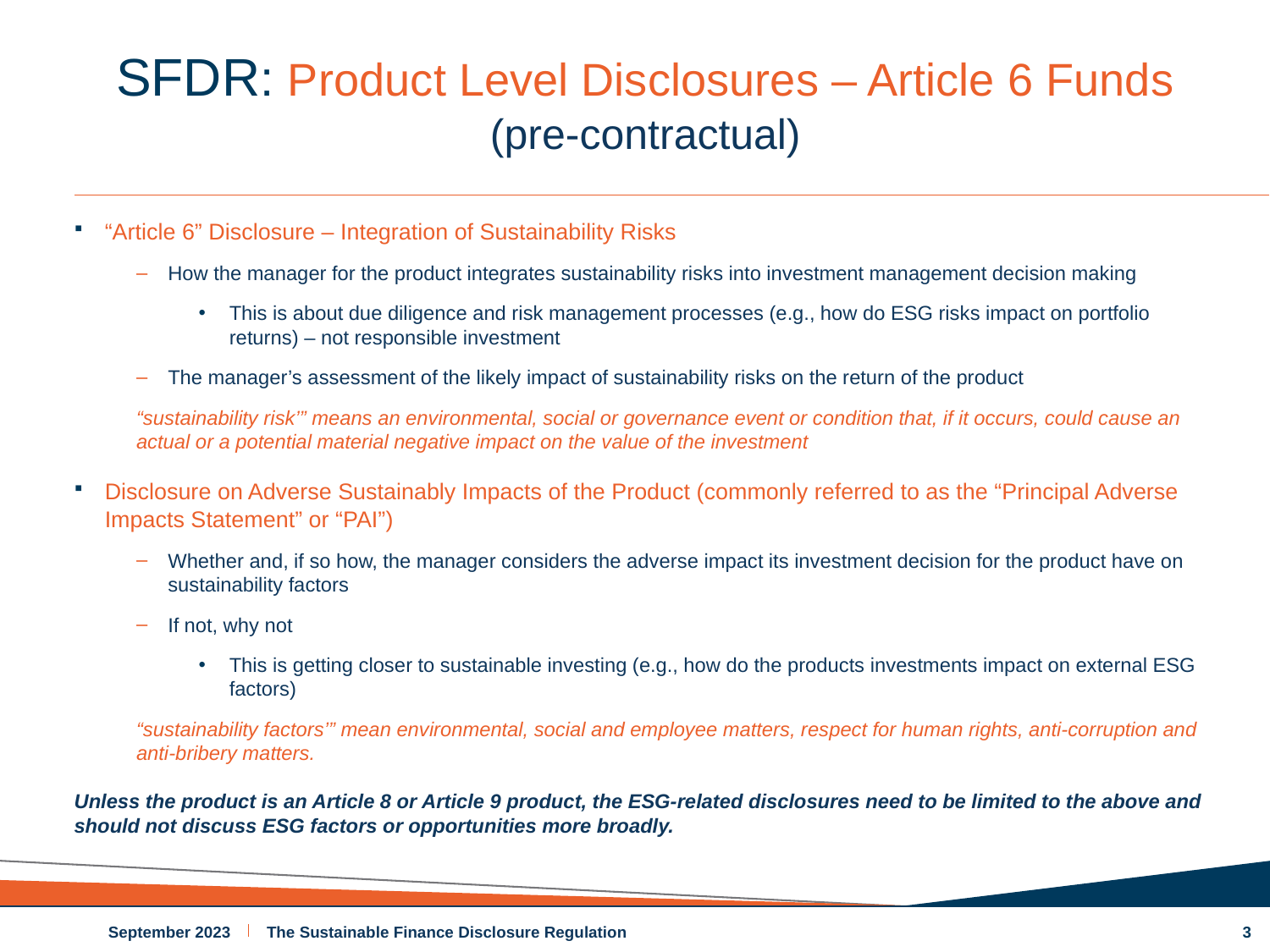

# SFDR: Product Level Disclosures – Article 6 Funds (pre-contractual)
“Article 6” Disclosure – Integration of Sustainability Risks
How the manager for the product integrates sustainability risks into investment management decision making
This is about due diligence and risk management processes (e.g., how do ESG risks impact on portfolio returns) – not responsible investment
The manager’s assessment of the likely impact of sustainability risks on the return of the product
“sustainability risk’” means an environmental, social or governance event or condition that, if it occurs, could cause an actual or a potential material negative impact on the value of the investment
Disclosure on Adverse Sustainably Impacts of the Product (commonly referred to as the “Principal Adverse Impacts Statement” or “PAI”)
Whether and, if so how, the manager considers the adverse impact its investment decision for the product have on sustainability factors
If not, why not
This is getting closer to sustainable investing (e.g., how do the products investments impact on external ESG factors)
“sustainability factors’” mean environmental, social and employee matters, respect for human rights, anti‐corruption and anti‐bribery matters.
Unless the product is an Article 8 or Article 9 product, the ESG-related disclosures need to be limited to the above and should not discuss ESG factors or opportunities more broadly.
September 2023
The Sustainable Finance Disclosure Regulation
3